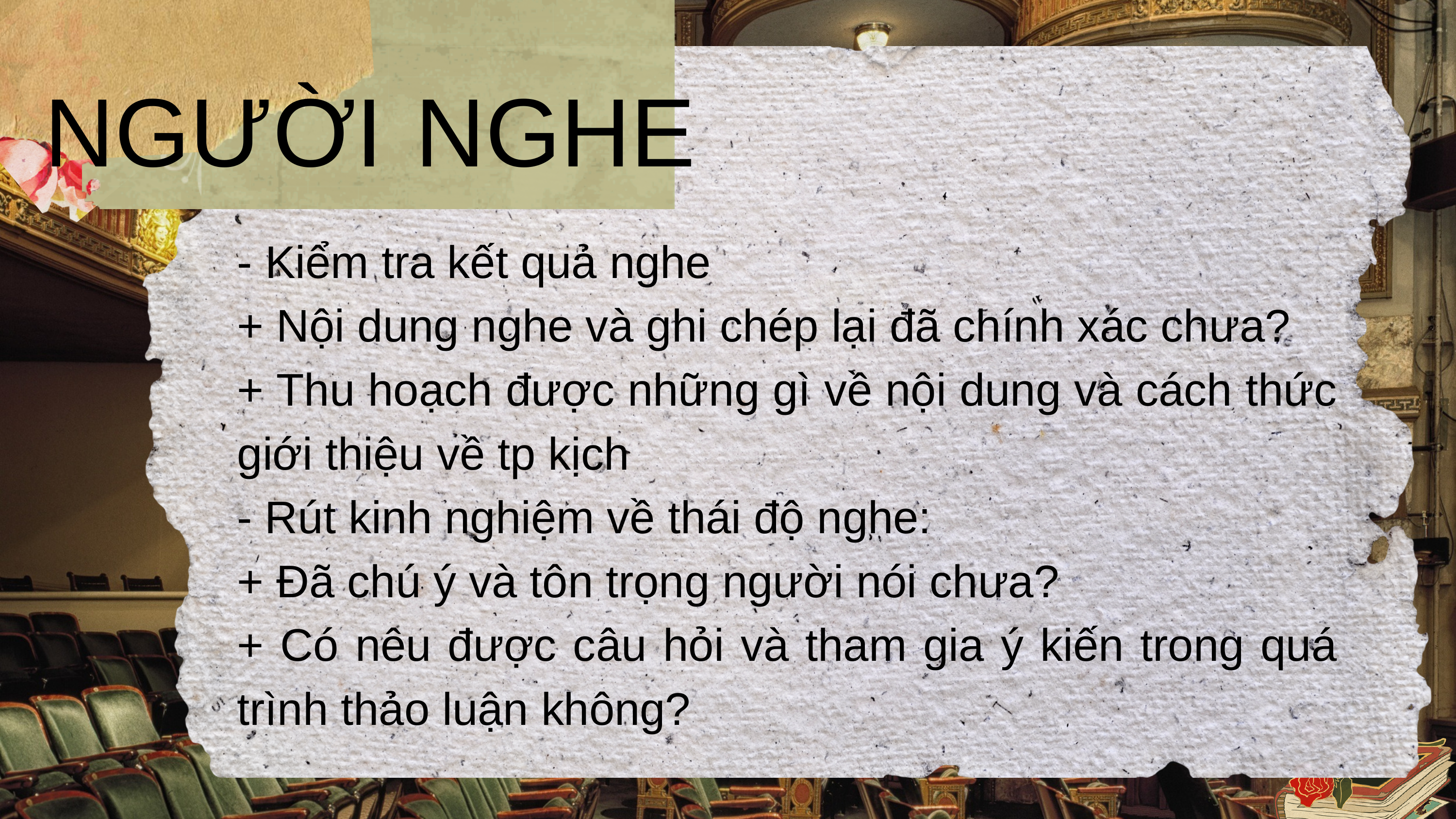

NGƯỜI  NGHE

-
- Kiểm tra kết quả nghe
+ Nội dung nghe và ghi chép lại đã chính xác chưa?
+ Thu hoạch được những gì về nội dung và cách thức giới thiệu về tp kịch
- Rút kinh nghiệm về thái độ nghe:
+ Đã chú ý và tôn trọng người nói chưa?
+ Có nêu được câu hỏi và tham gia ý kiến trong quá trình thảo luận không?